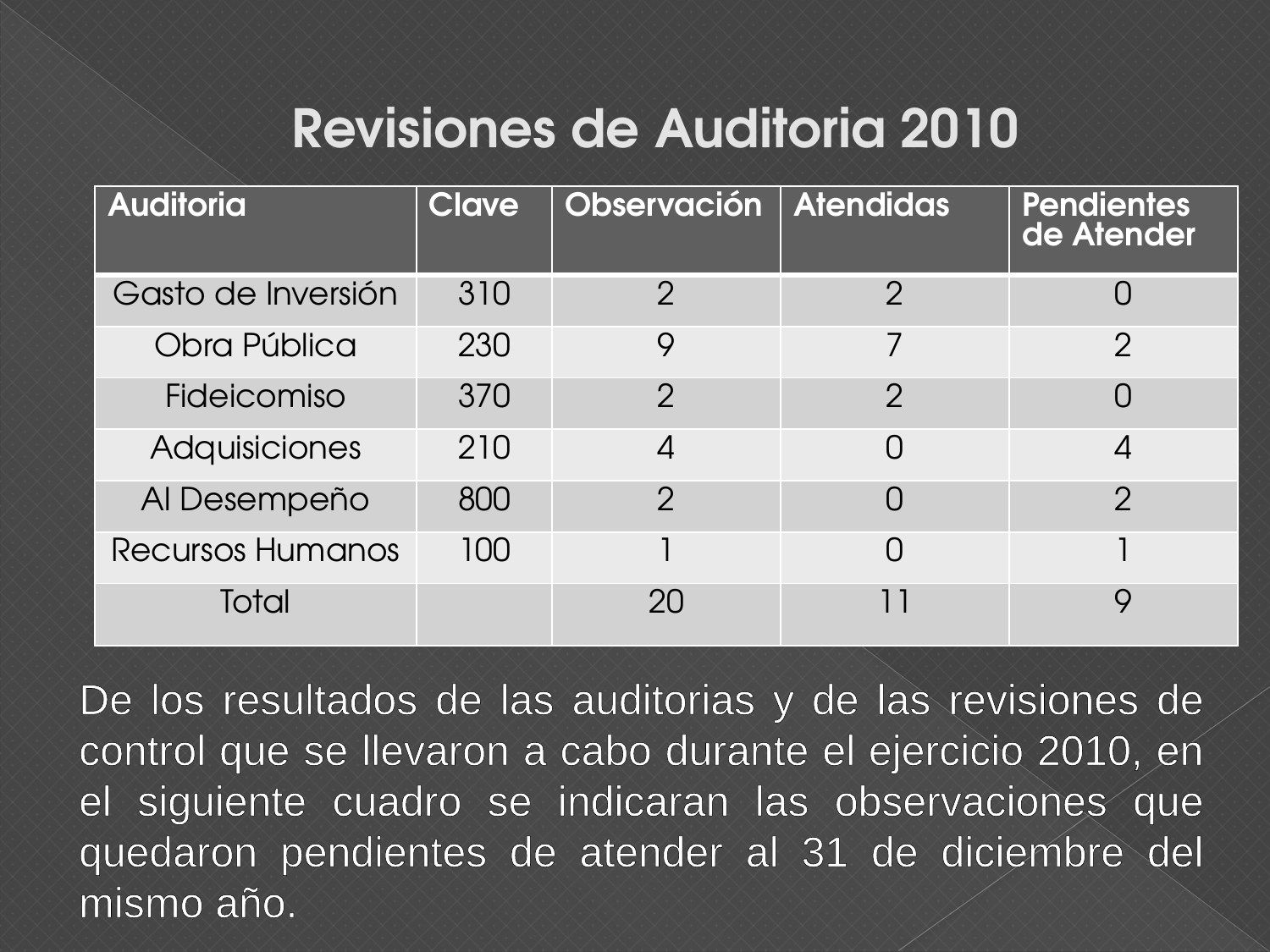

# Revisiones de Auditoria 2010
| Auditoria | Clave | Observación | Atendidas | Pendientes de Atender |
| --- | --- | --- | --- | --- |
| Gasto de Inversión | 310 | 2 | 2 | 0 |
| Obra Pública | 230 | 9 | 7 | 2 |
| Fideicomiso | 370 | 2 | 2 | 0 |
| Adquisiciones | 210 | 4 | 0 | 4 |
| Al Desempeño | 800 | 2 | 0 | 2 |
| Recursos Humanos | 100 | 1 | 0 | 1 |
| Total |  | 20 | 11 | 9 |
De los resultados de las auditorias y de las revisiones de control que se llevaron a cabo durante el ejercicio 2010, en el siguiente cuadro se indicaran las observaciones que quedaron pendientes de atender al 31 de diciembre del mismo año.